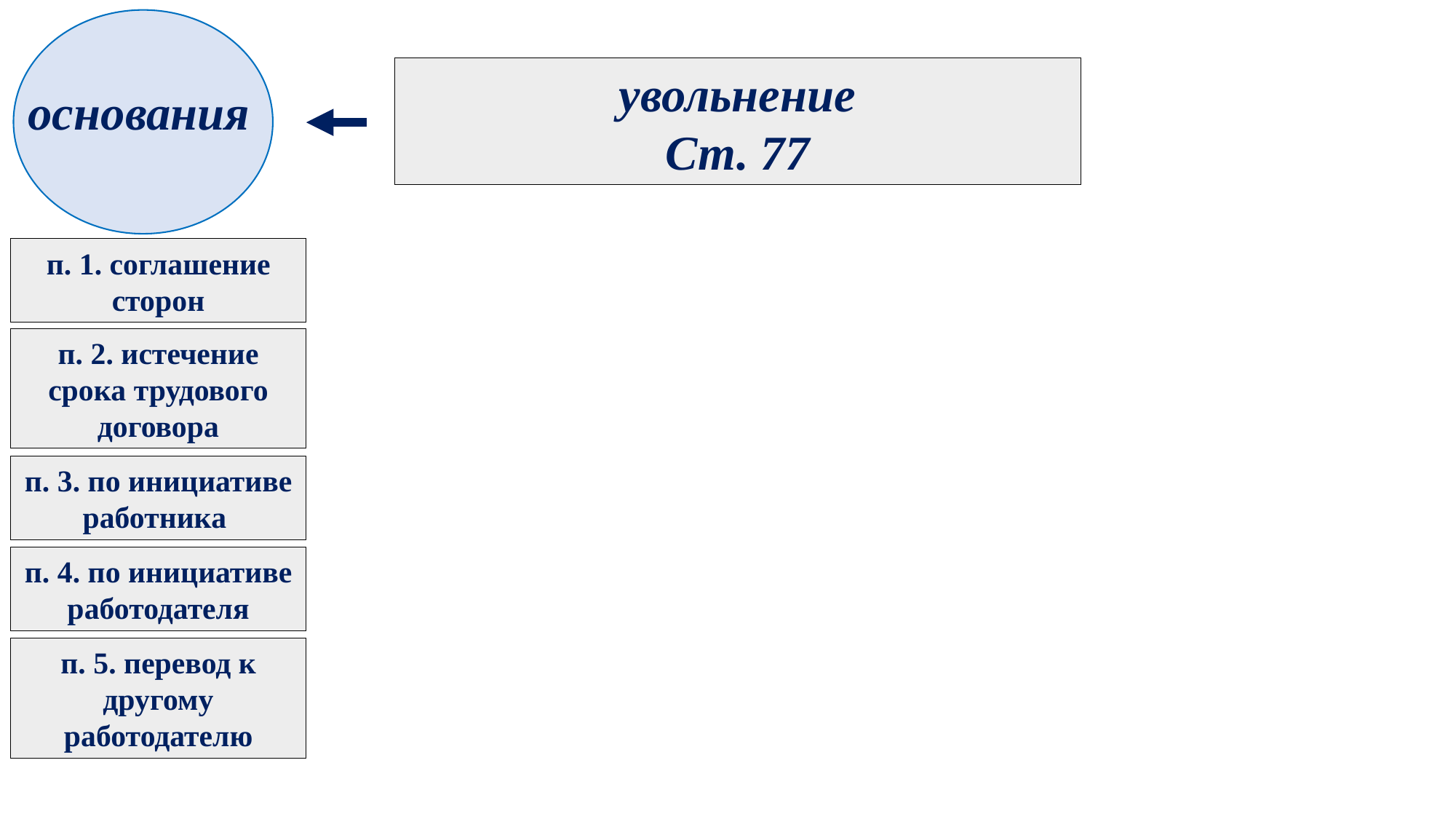

увольнение
Ст. 77
основания
п. 1. соглашение сторон
п. 2. истечение срока трудового договора
п. 3. по инициативе работника
п. 4. по инициативе работодателя
п. 5. перевод к другому работодателю